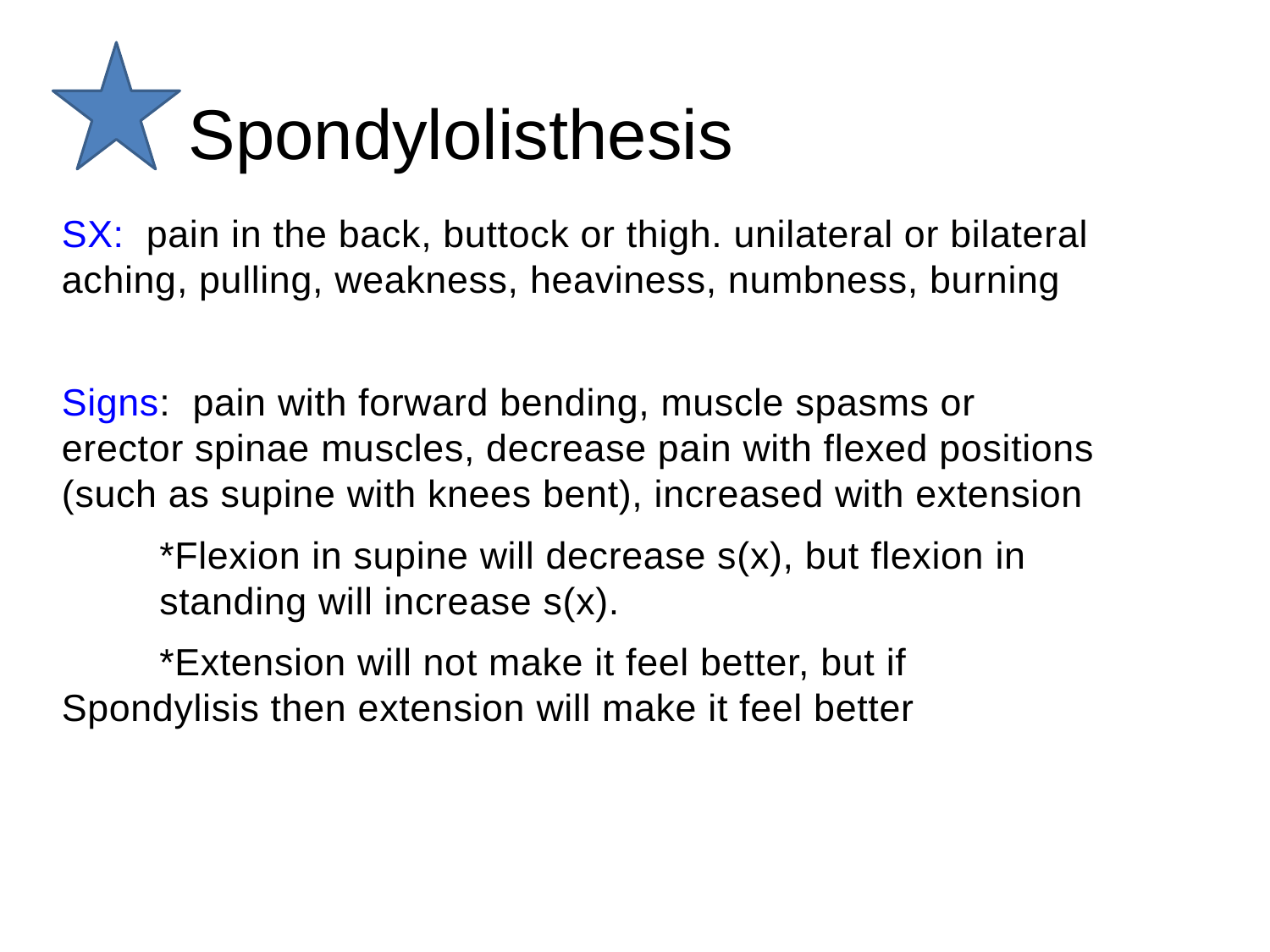

# Spondylolisthesis

SX:  pain in the back, buttock or thigh. unilateral or bilateral aching, pulling, weakness, heaviness, numbness, burning

Signs:  pain with forward bending, muscle spasms or erector spinae muscles, decrease pain with flexed positions (such as supine with knees bent), increased with extension
	*Flexion in supine will decrease s(x), but flexion in 	standing will increase s(x).
	*Extension will not make it feel better, but if  	Spondylisis then extension will make it feel better